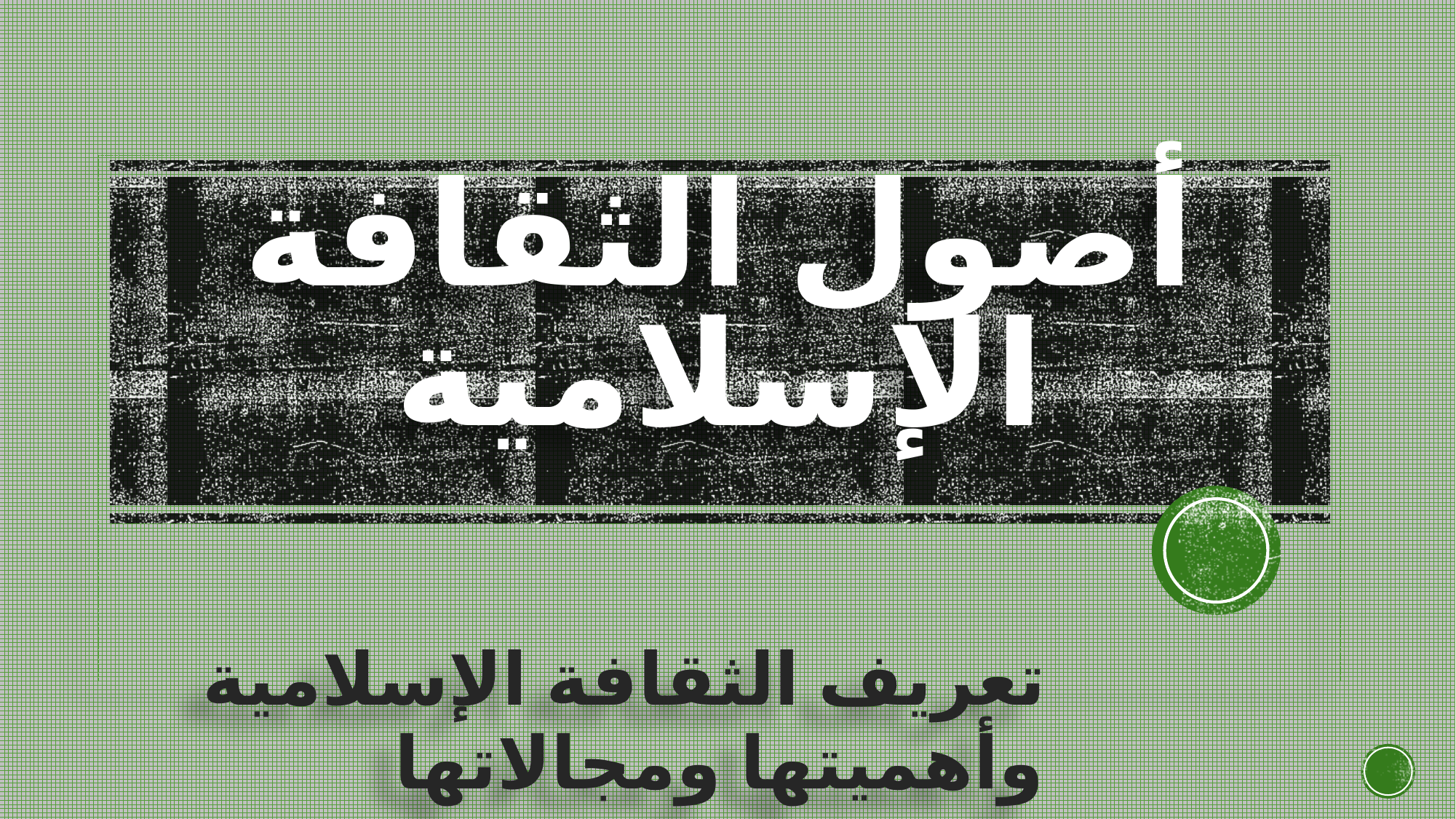

# أصول الثقافة الإسلامية تعريف الثقافة الإسلامية وأهميتها ومجالاتها